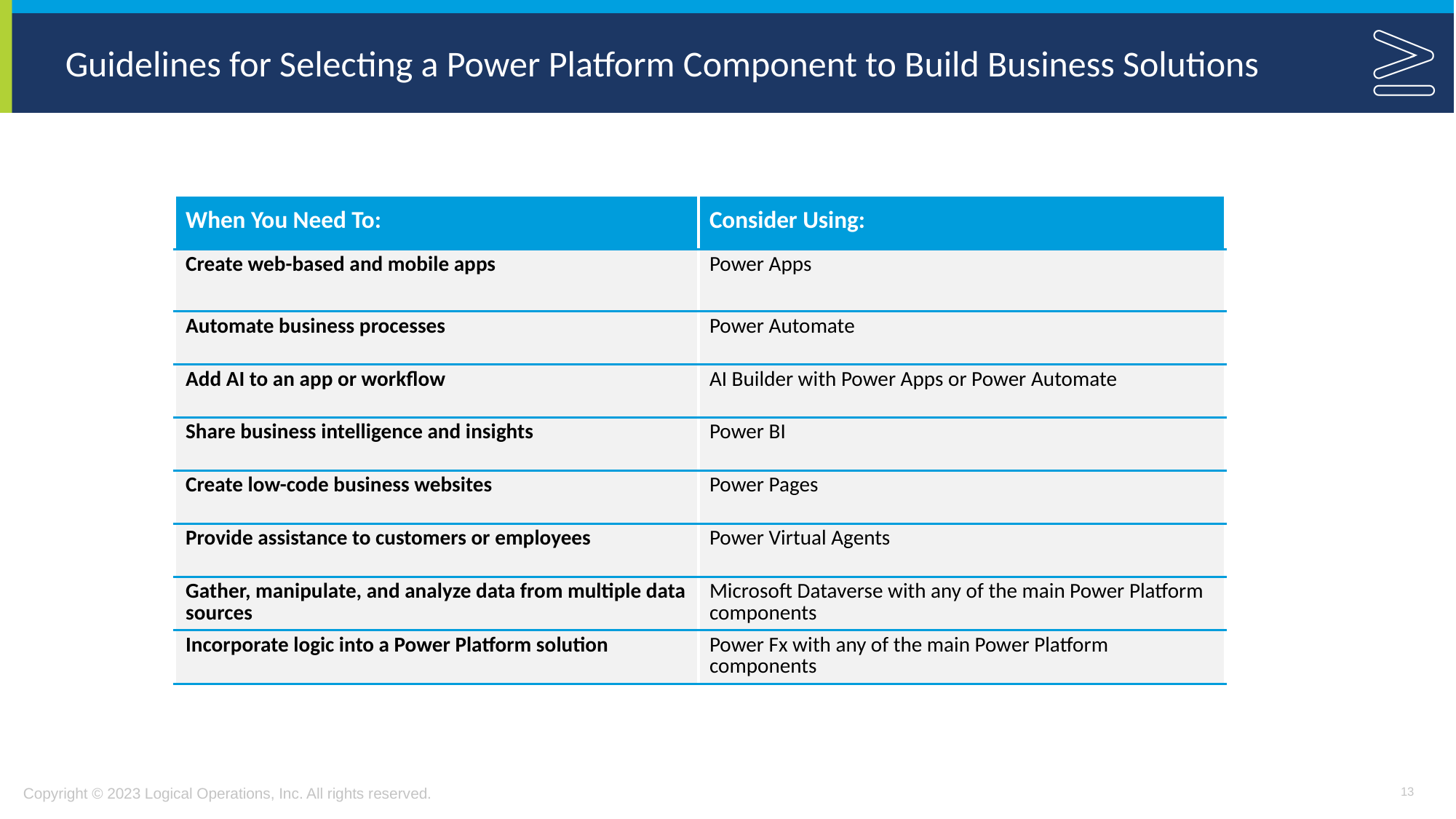

# Guidelines for Selecting a Power Platform Component to Build Business Solutions
| When You Need To: | Consider Using: |
| --- | --- |
| Create web-based and mobile apps | Power Apps |
| Automate business processes | Power Automate |
| Add AI to an app or workflow | AI Builder with Power Apps or Power Automate |
| Share business intelligence and insights | Power BI |
| Create low-code business websites | Power Pages |
| Provide assistance to customers or employees | Power Virtual Agents |
| Gather, manipulate, and analyze data from multiple data sources | Microsoft Dataverse with any of the main Power Platform components |
| Incorporate logic into a Power Platform solution | Power Fx with any of the main Power Platform components |
13